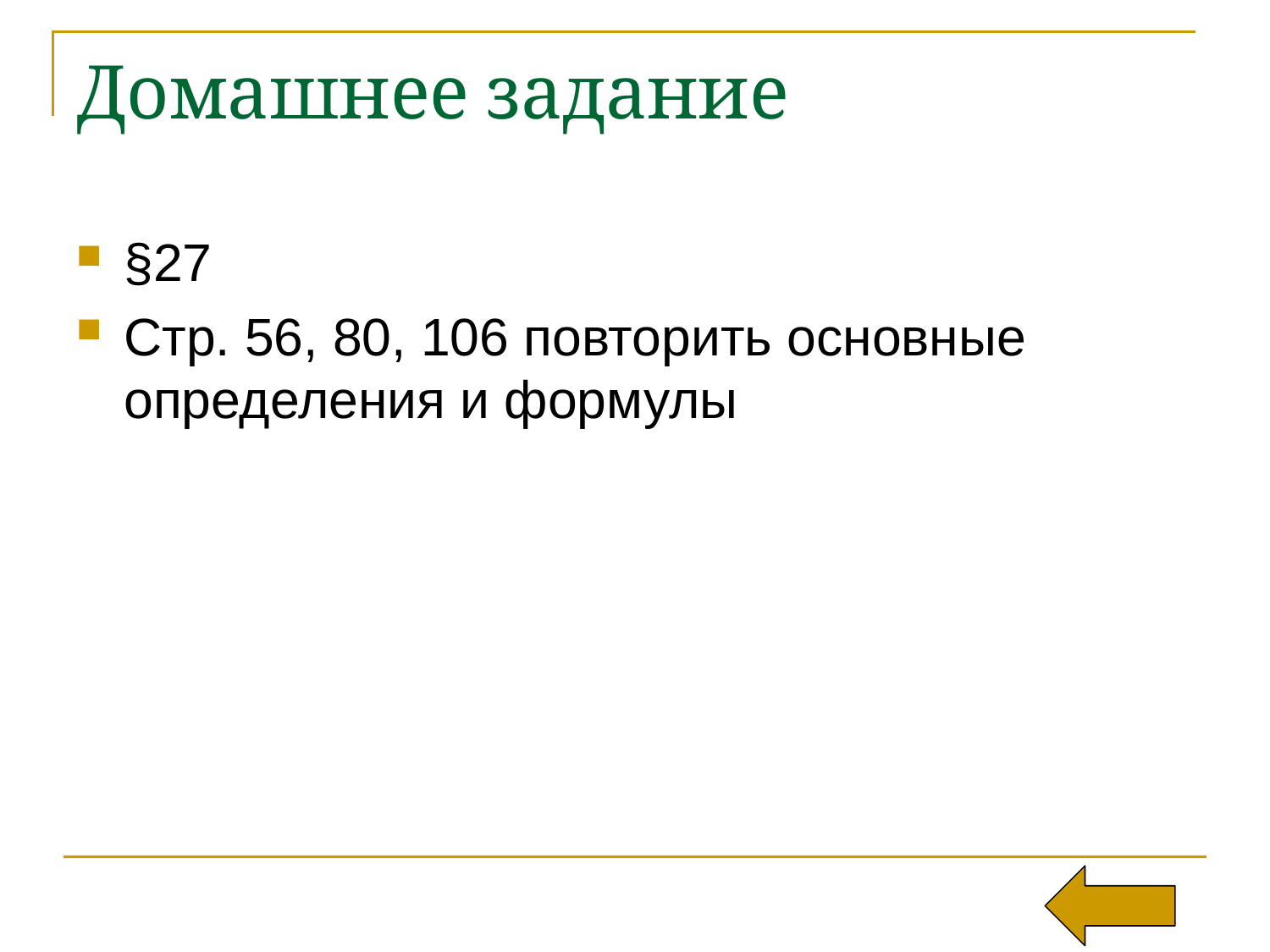

# Домашнее задание
§27
Стр. 56, 80, 106 повторить основные определения и формулы